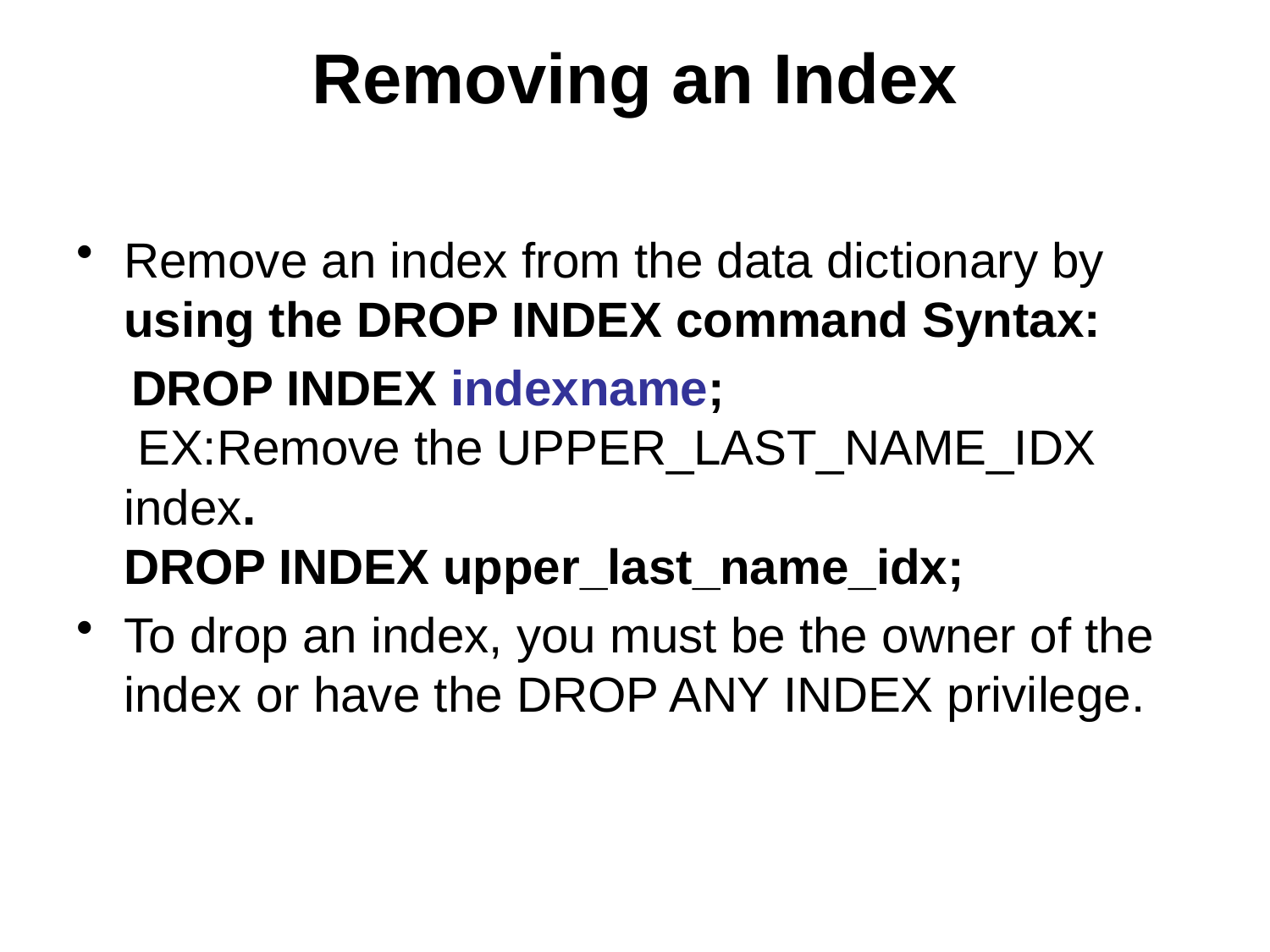

# Removing an Index
Remove an index from the data dictionary by
using the DROP INDEX command Syntax:
    DROP INDEX indexname;
 EX:Remove the UPPER_LAST_NAME_IDX index.
DROP INDEX upper_last_name_idx;
To drop an index, you must be the owner of the
index or have the DROP ANY INDEX privilege.